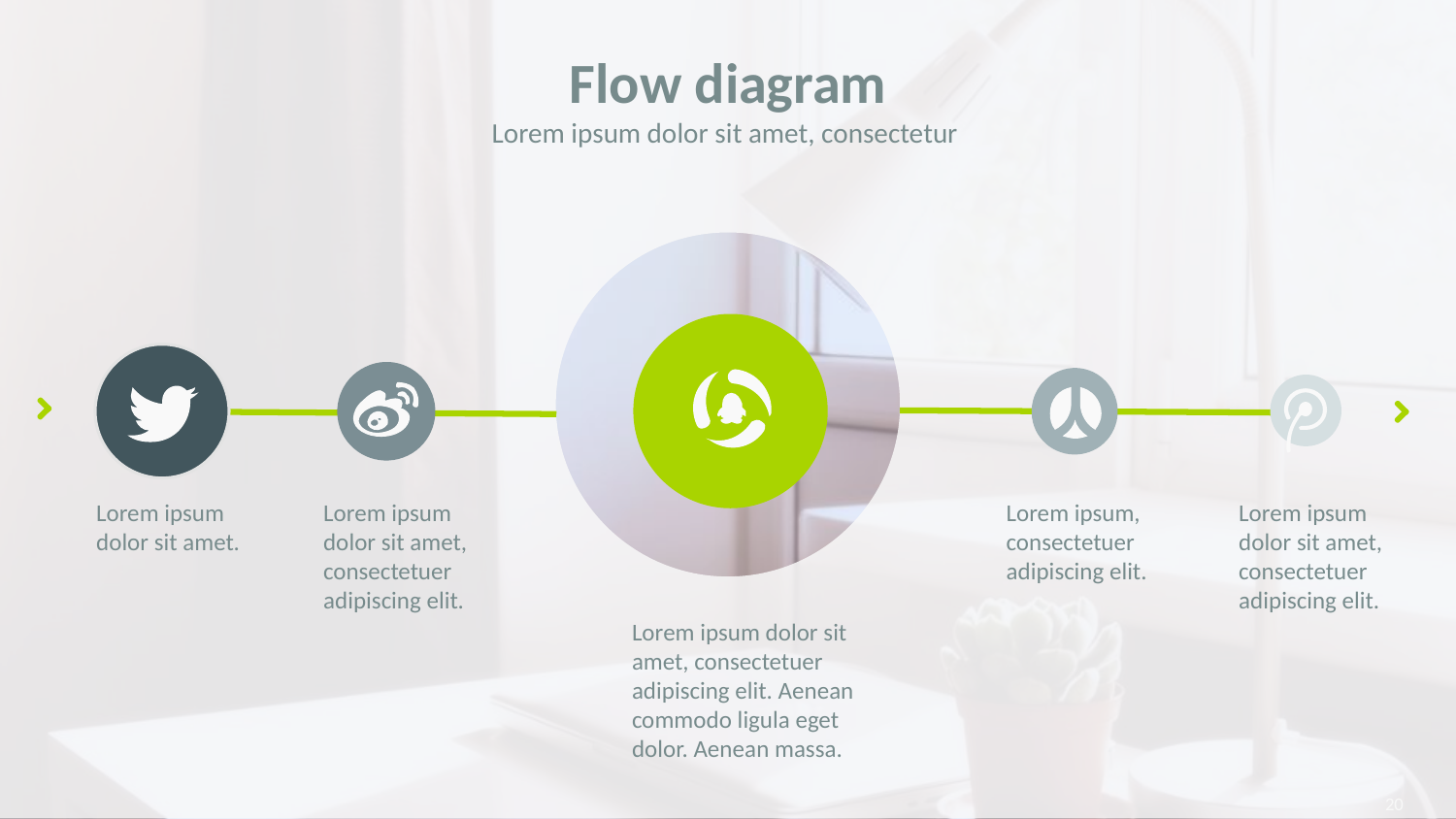

Flow diagram
Lorem ipsum dolor sit amet, consectetur

Lorem ipsum dolor sit amet.
Lorem ipsum dolor sit amet, consectetuer adipiscing elit.
Lorem ipsum, consectetuer adipiscing elit.
Lorem ipsum dolor sit amet, consectetuer adipiscing elit.
Lorem ipsum dolor sit amet, consectetuer adipiscing elit. Aenean commodo ligula eget dolor. Aenean massa.